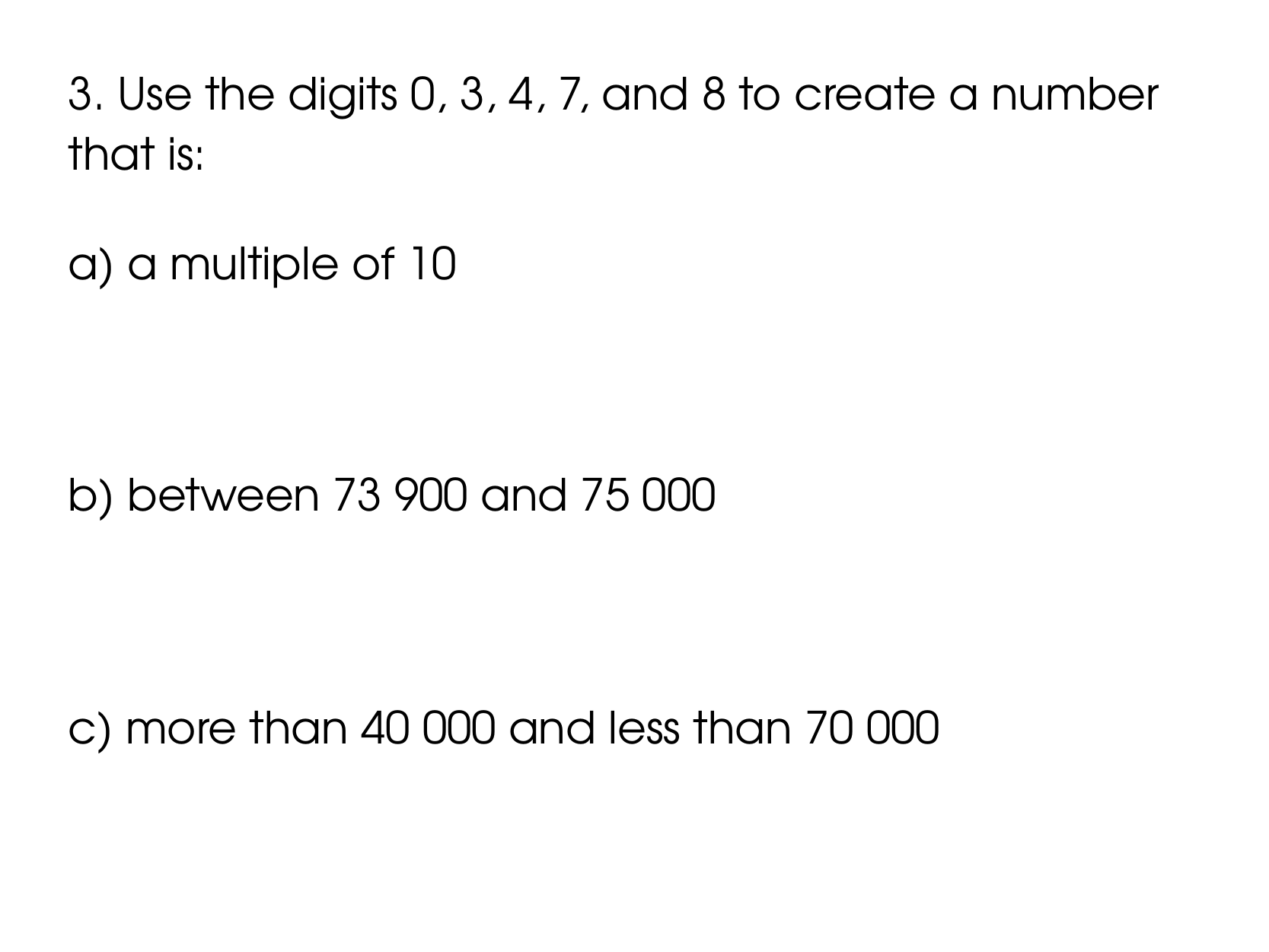

3. Use the digits 0, 3, 4, 7, and 8 to create a number that is:
a) a multiple of 10
b) between 73 900 and 75 000
c) more than 40 000 and less than 70 000